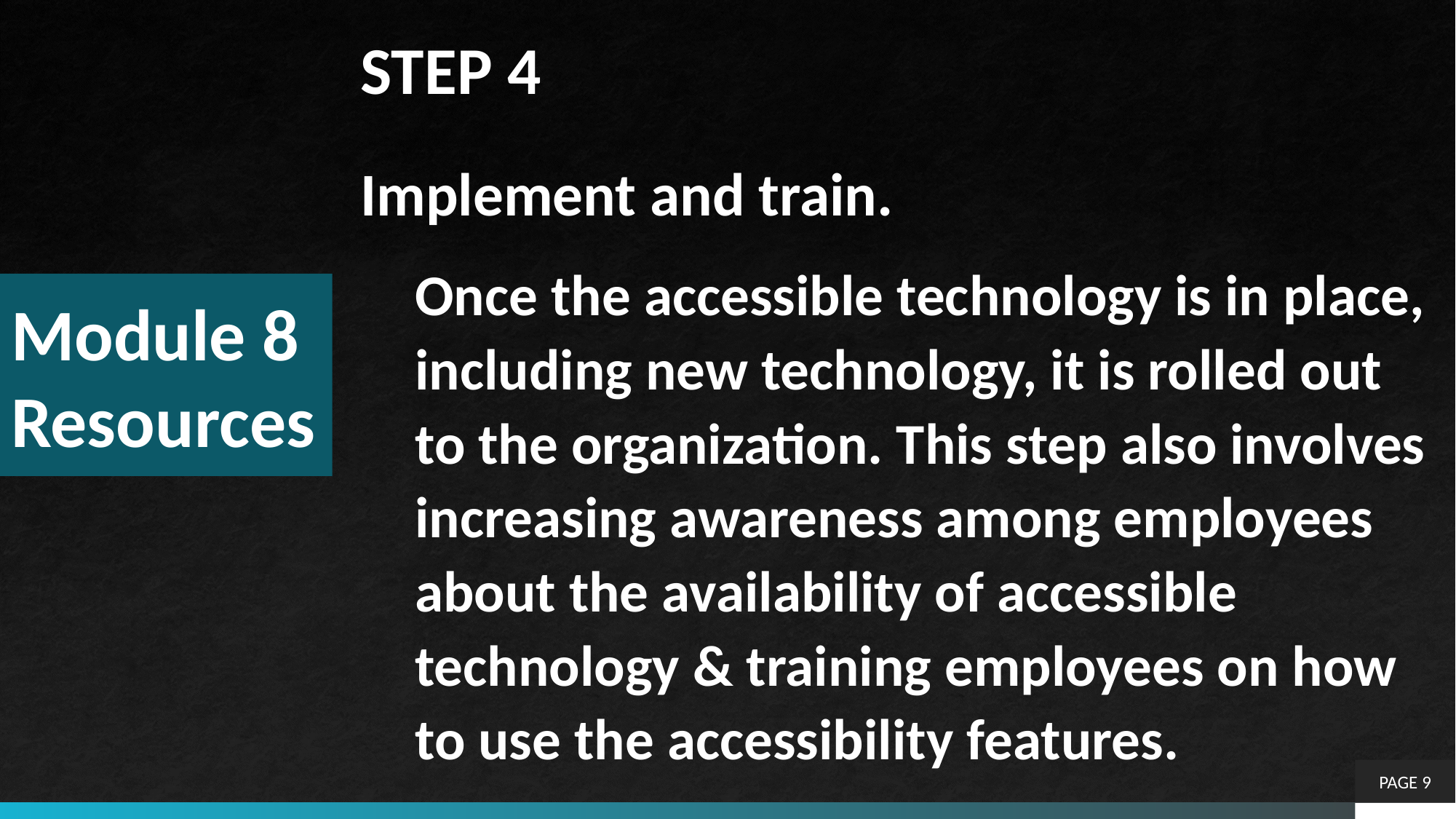

STEP 4
Implement and train.
Once the accessible technology is in place, including new technology, it is rolled out to the organization. This step also involves increasing awareness among employees about the availability of accessible technology & training employees on how to use the accessibility features.
# Module 8 Resources
PAGE 9